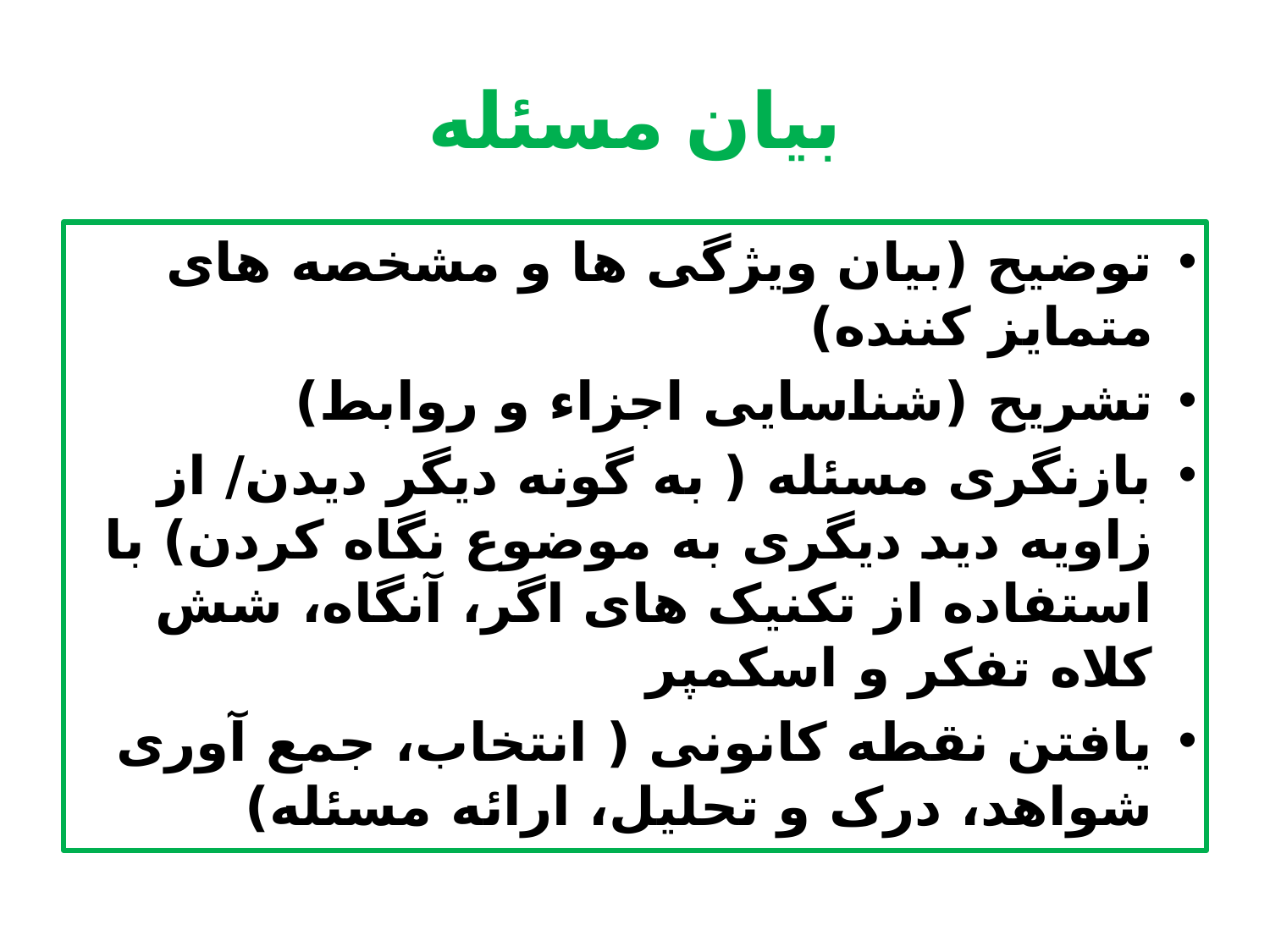

# بیان مسئله
توضیح (بیان ویژگی ها و مشخصه های متمایز کننده)
تشریح (شناسایی اجزاء و روابط)
بازنگری مسئله ( به گونه دیگر دیدن/ از زاویه دید دیگری به موضوع نگاه کردن) با استفاده از تکنیک های اگر، آنگاه، شش کلاه تفکر و اسکمپر
یافتن نقطه کانونی ( انتخاب، جمع آوری شواهد، درک و تحلیل، ارائه مسئله)